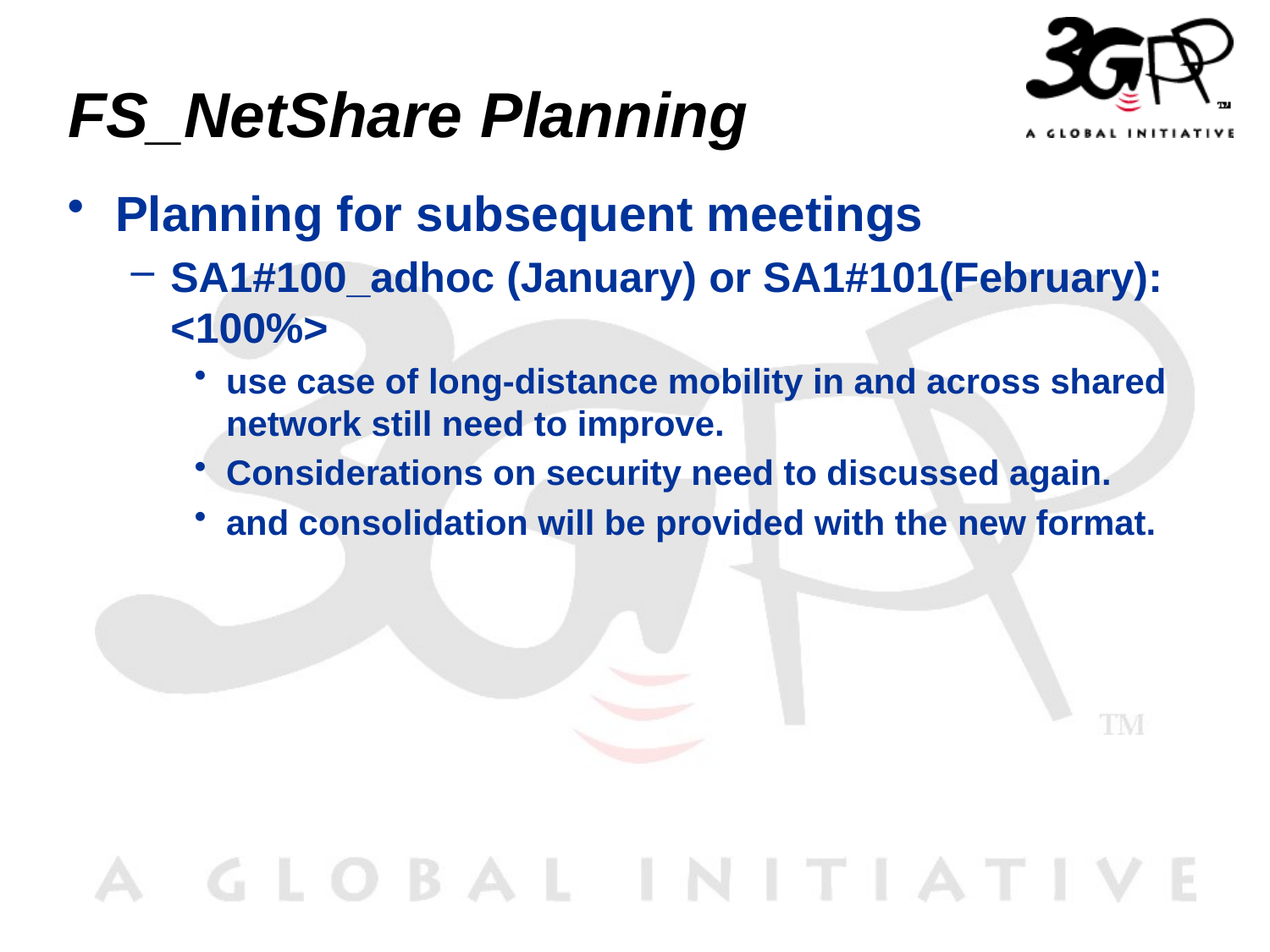

# FS_NetShare Planning
Planning for subsequent meetings
SA1#100_adhoc (January) or SA1#101(February): <100%>
use case of long-distance mobility in and across shared network still need to improve.
Considerations on security need to discussed again.
and consolidation will be provided with the new format.

3